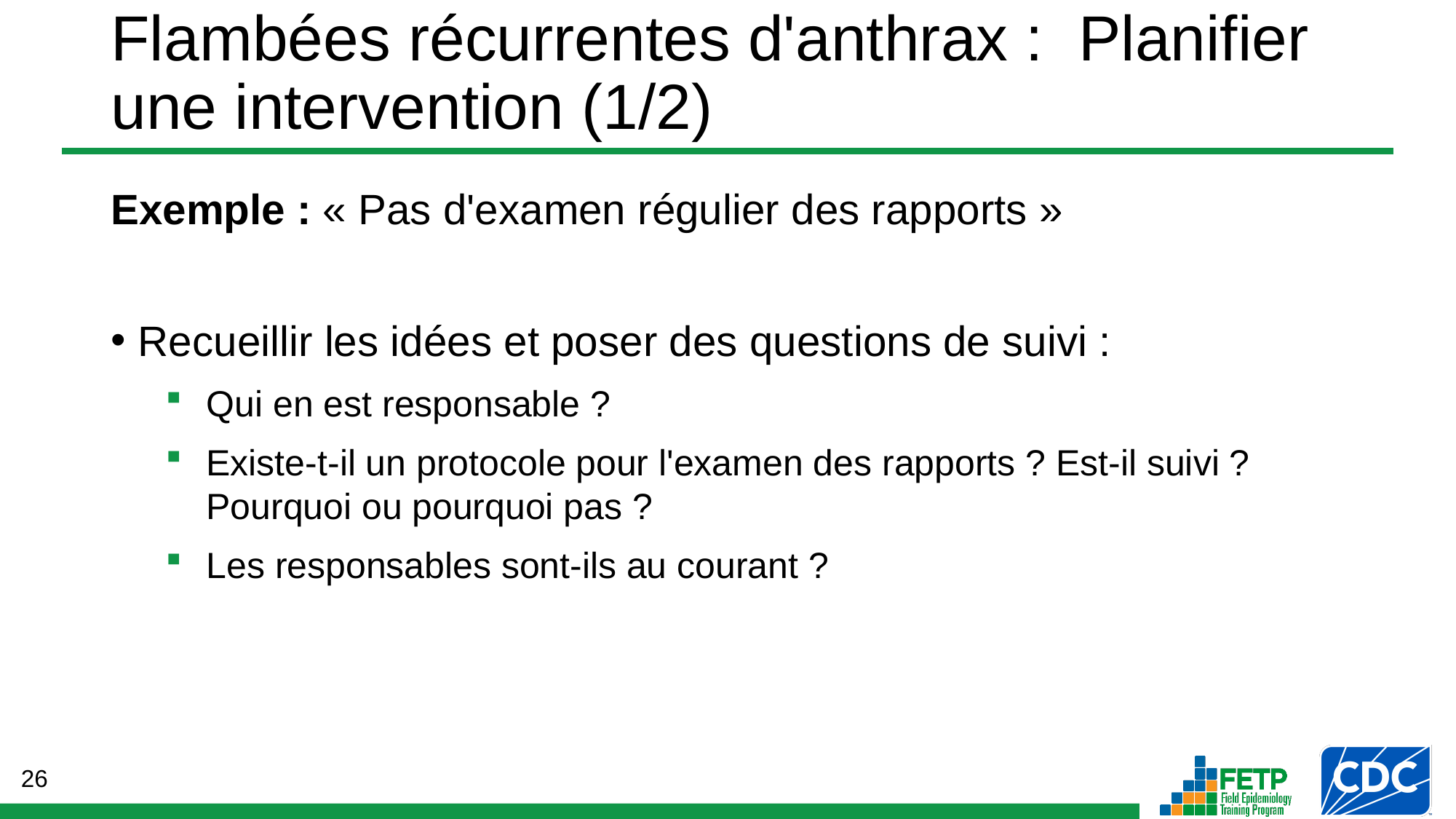

# Flambées récurrentes d'anthrax :  Planifier une intervention (1/2)
Exemple : « Pas d'examen régulier des rapports »

Recueillir les idées et poser des questions de suivi :
Qui en est responsable ?
Existe-t-il un protocole pour l'examen des rapports ? Est-il suivi ? Pourquoi ou pourquoi pas ?
Les responsables sont-ils au courant ?